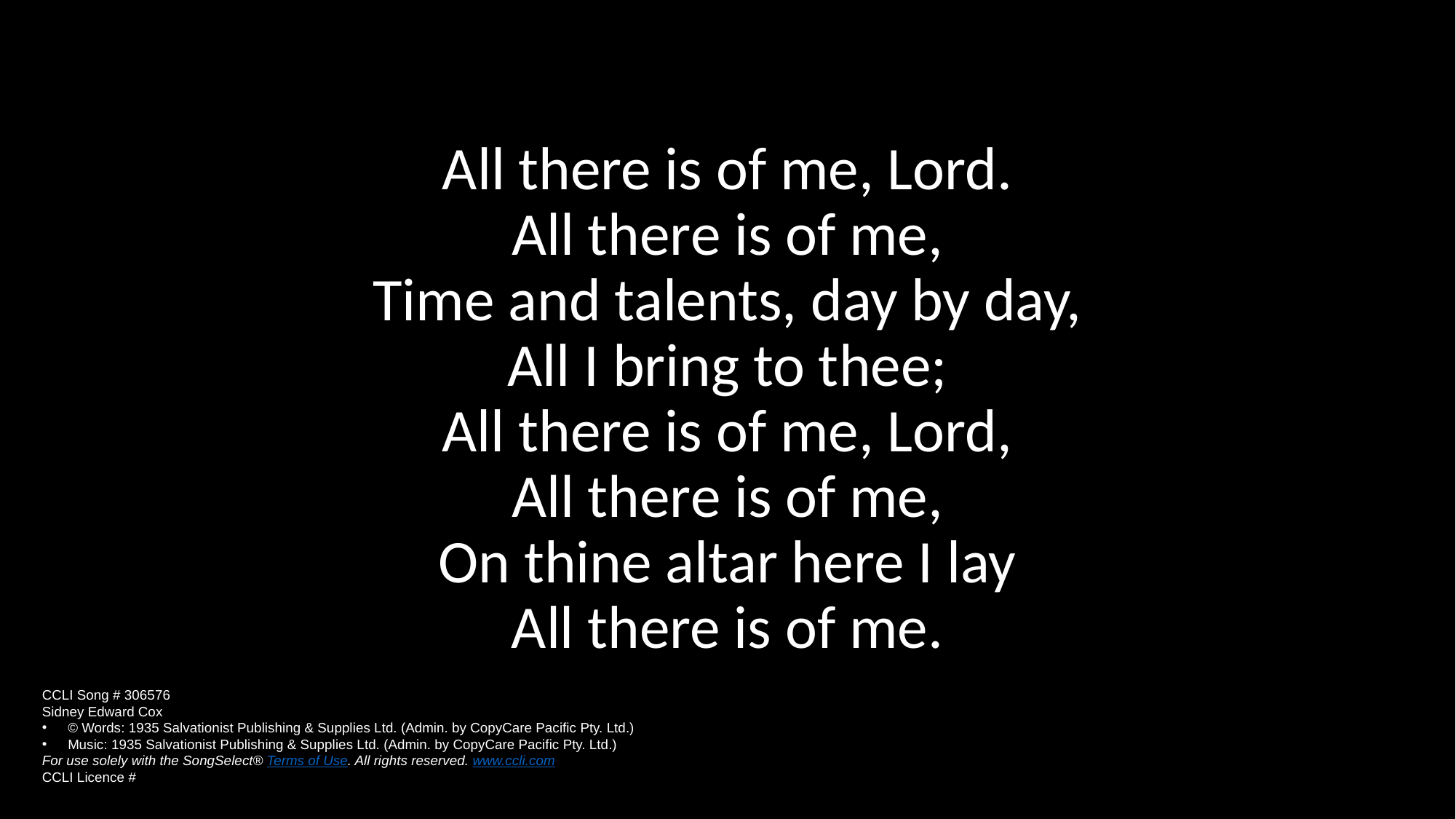

All there is of me, Lord.
All there is of me,
Time and talents, day by day,
All I bring to thee;
All there is of me, Lord,
All there is of me,
On thine altar here I lay
All there is of me.

CCLI Song # 306576
Sidney Edward Cox
© Words: 1935 Salvationist Publishing & Supplies Ltd. (Admin. by CopyCare Pacific Pty. Ltd.)
Music: 1935 Salvationist Publishing & Supplies Ltd. (Admin. by CopyCare Pacific Pty. Ltd.)
For use solely with the SongSelect® Terms of Use. All rights reserved. www.ccli.com
CCLI Licence #